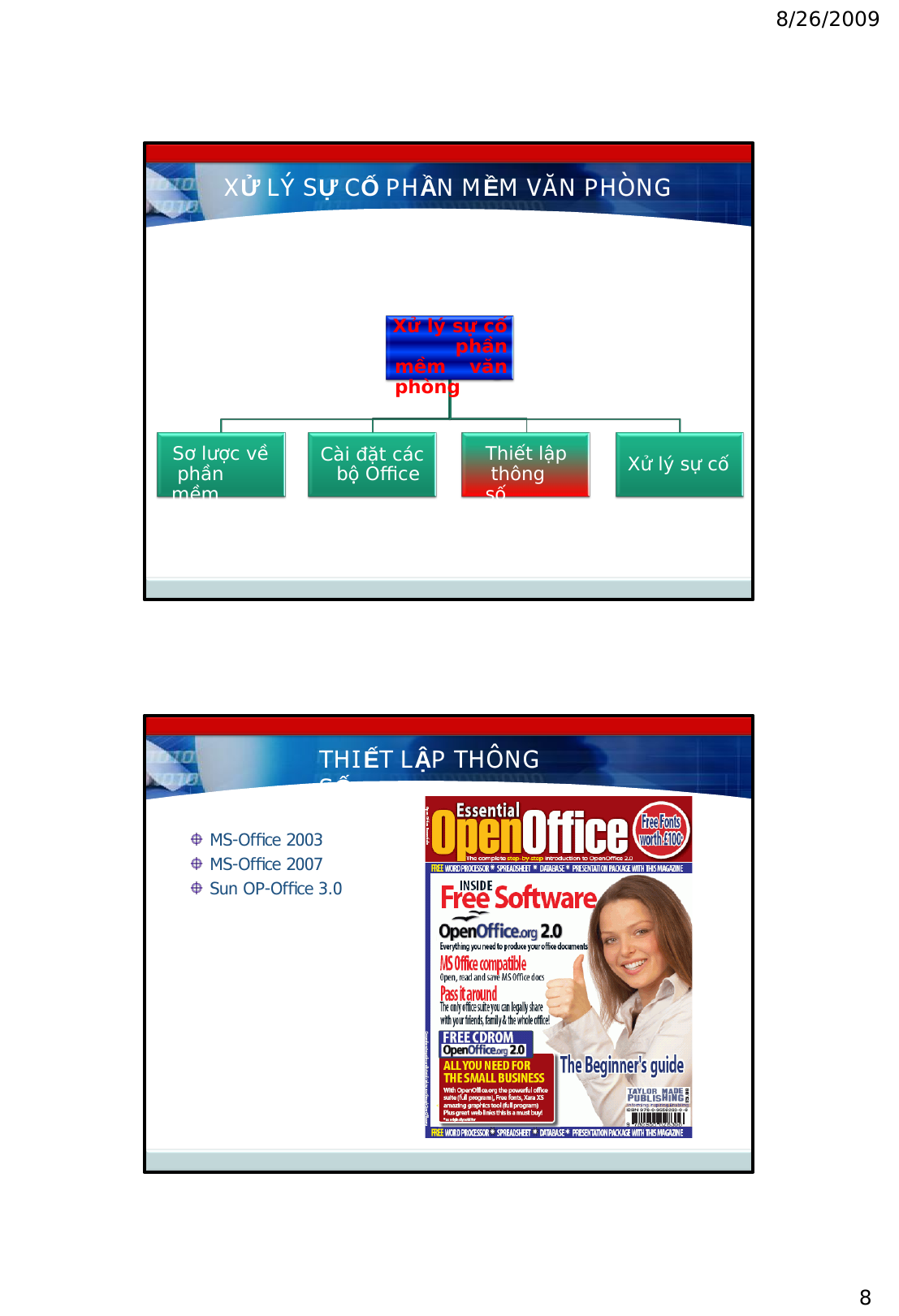

8/26/2009

XỬ LÝ SỰ CỐ PHẦN MỀM VĂN PHÒNG

Xử lý sự cố  phần mềm  văn phòng

Sơ lược về  phần mềm
Cài đặt các  bộ Office
Thiết lập  thông số
Xử lý sự cố

THIẾT LẬP THÔNG SỐ

MS-Office 2003
MS-Office 2007
Sun OP-Office 3.0

8